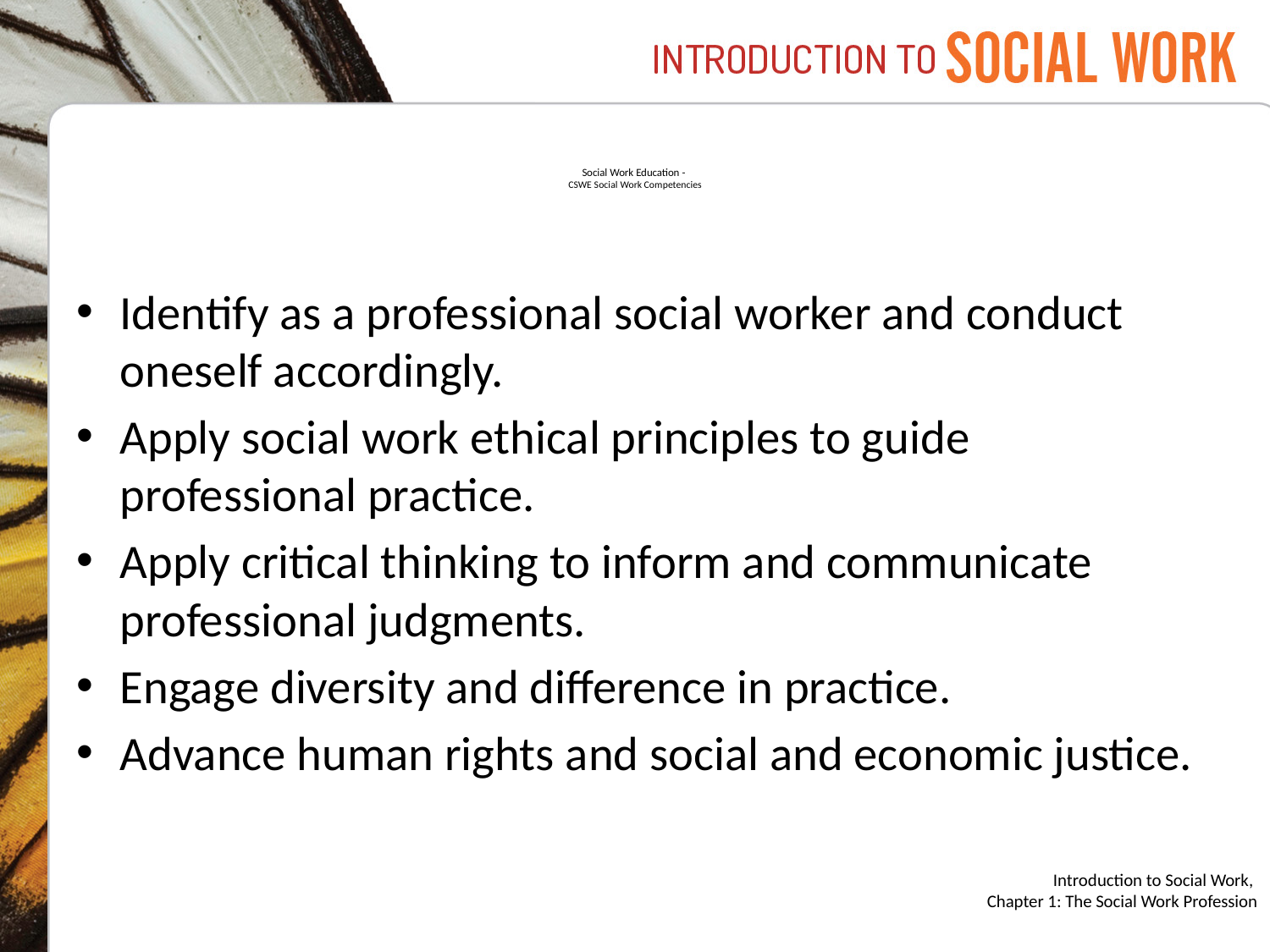

# Social Work Education - CSWE Social Work Competencies
Identify as a professional social worker and conduct oneself accordingly.
Apply social work ethical principles to guide professional practice.
Apply critical thinking to inform and communicate professional judgments.
Engage diversity and difference in practice.
Advance human rights and social and economic justice.

Introduction to Social Work,
Chapter 1: The Social Work Profession